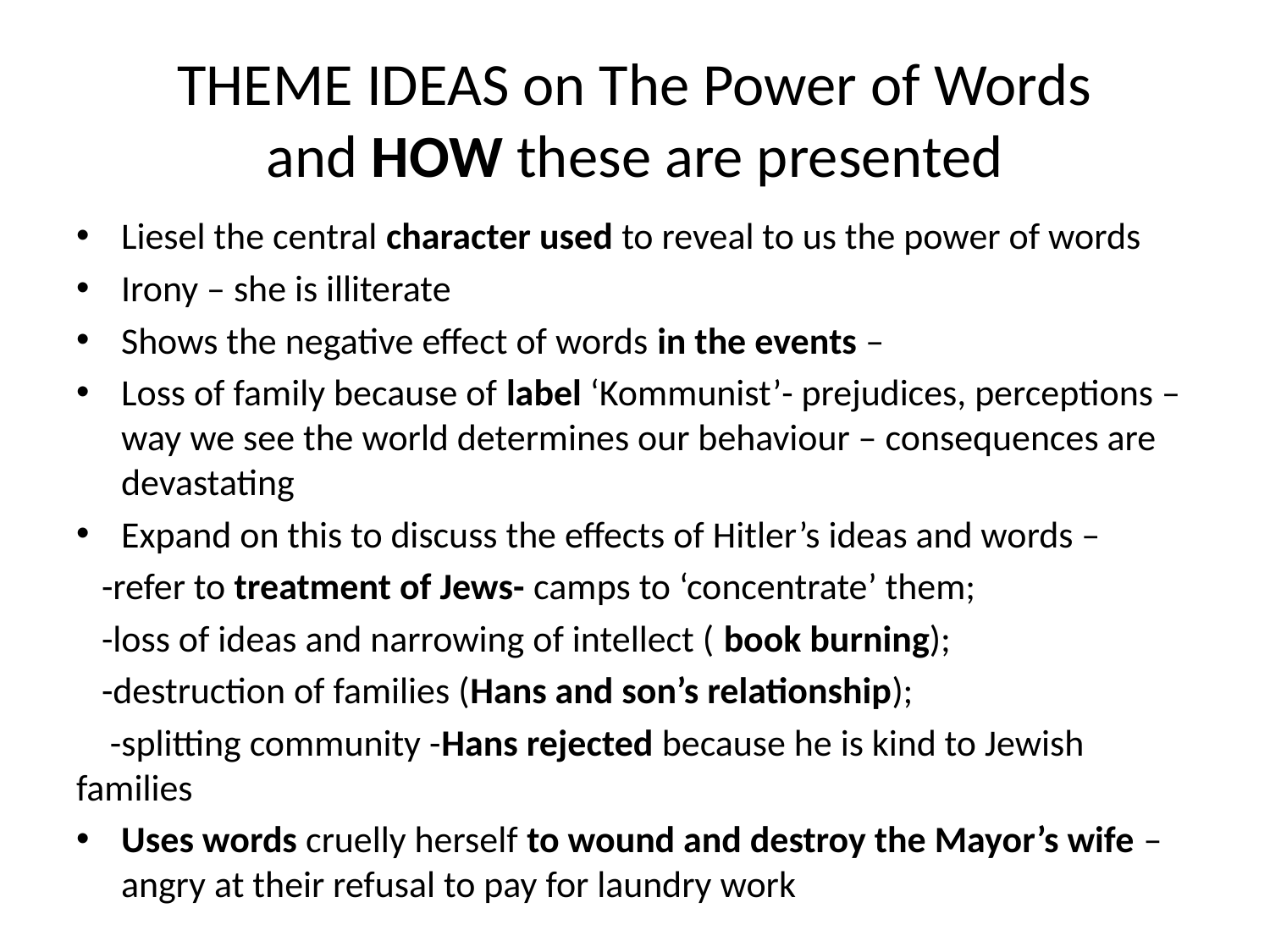

# THEME IDEAS on The Power of Words and HOW these are presented
Liesel the central character used to reveal to us the power of words
Irony – she is illiterate
Shows the negative effect of words in the events –
Loss of family because of label ‘Kommunist’- prejudices, perceptions – way we see the world determines our behaviour – consequences are devastating
Expand on this to discuss the effects of Hitler’s ideas and words –
   -refer to treatment of Jews- camps to ‘concentrate’ them;
   -loss of ideas and narrowing of intellect ( book burning);
   -destruction of families (Hans and son’s relationship);
    -splitting community -Hans rejected because he is kind to Jewish families
Uses words cruelly herself to wound and destroy the Mayor’s wife – angry at their refusal to pay for laundry work